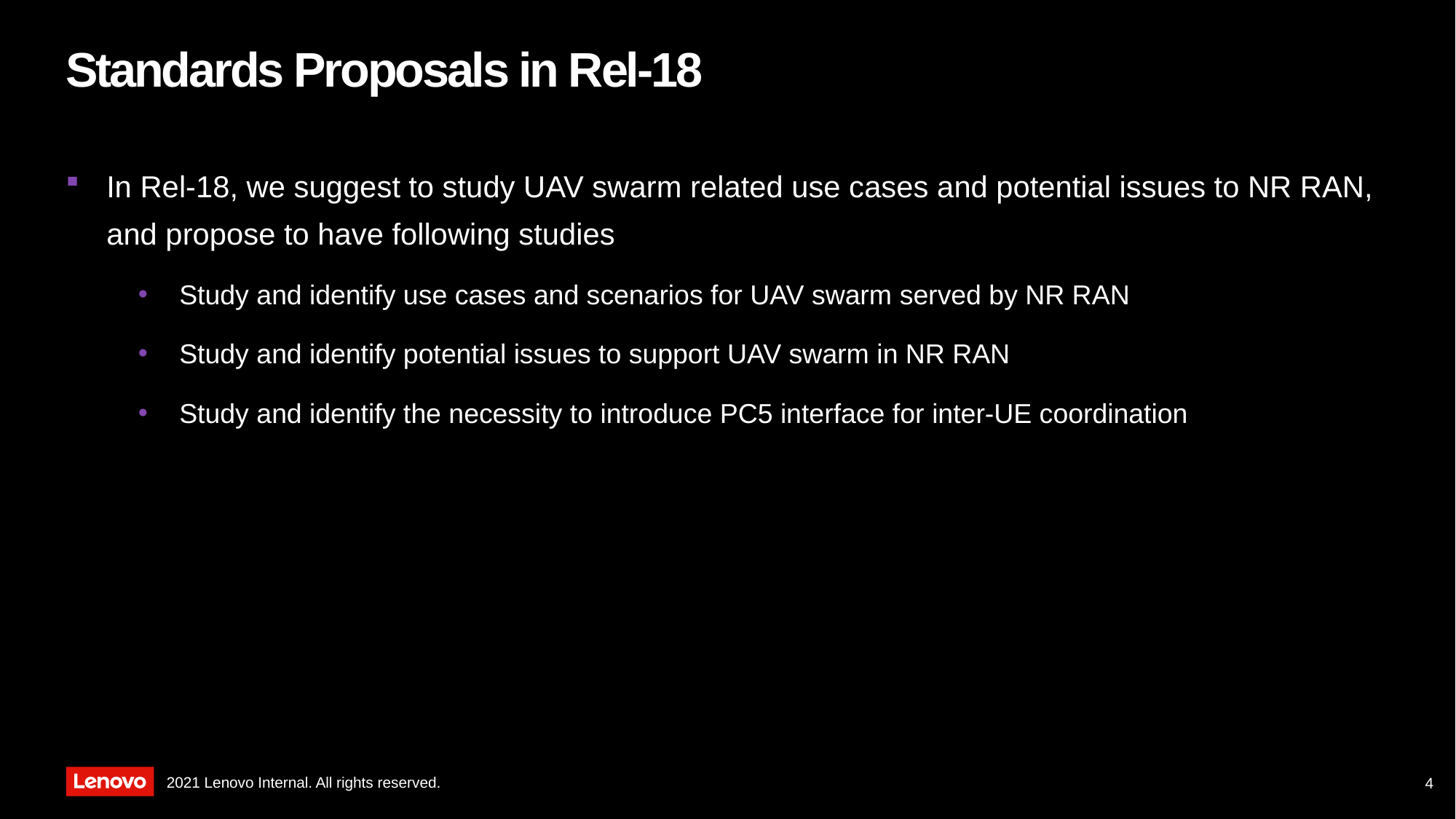

# Standards Proposals in Rel-18
In Rel-18, we suggest to study UAV swarm related use cases and potential issues to NR RAN, and propose to have following studies
Study and identify use cases and scenarios for UAV swarm served by NR RAN
Study and identify potential issues to support UAV swarm in NR RAN
Study and identify the necessity to introduce PC5 interface for inter-UE coordination

4